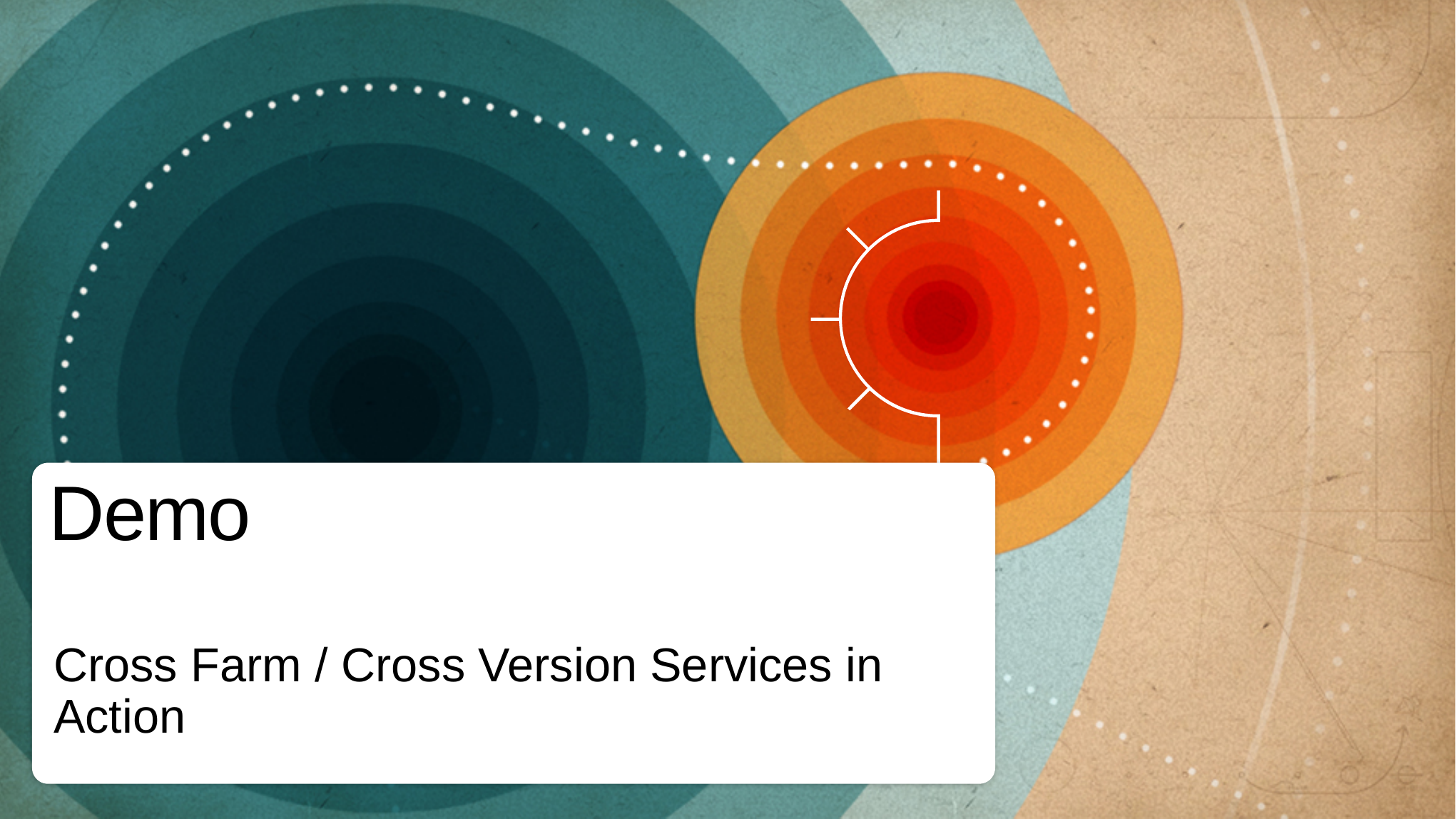

# Demo
Cross Farm / Cross Version Services in Action